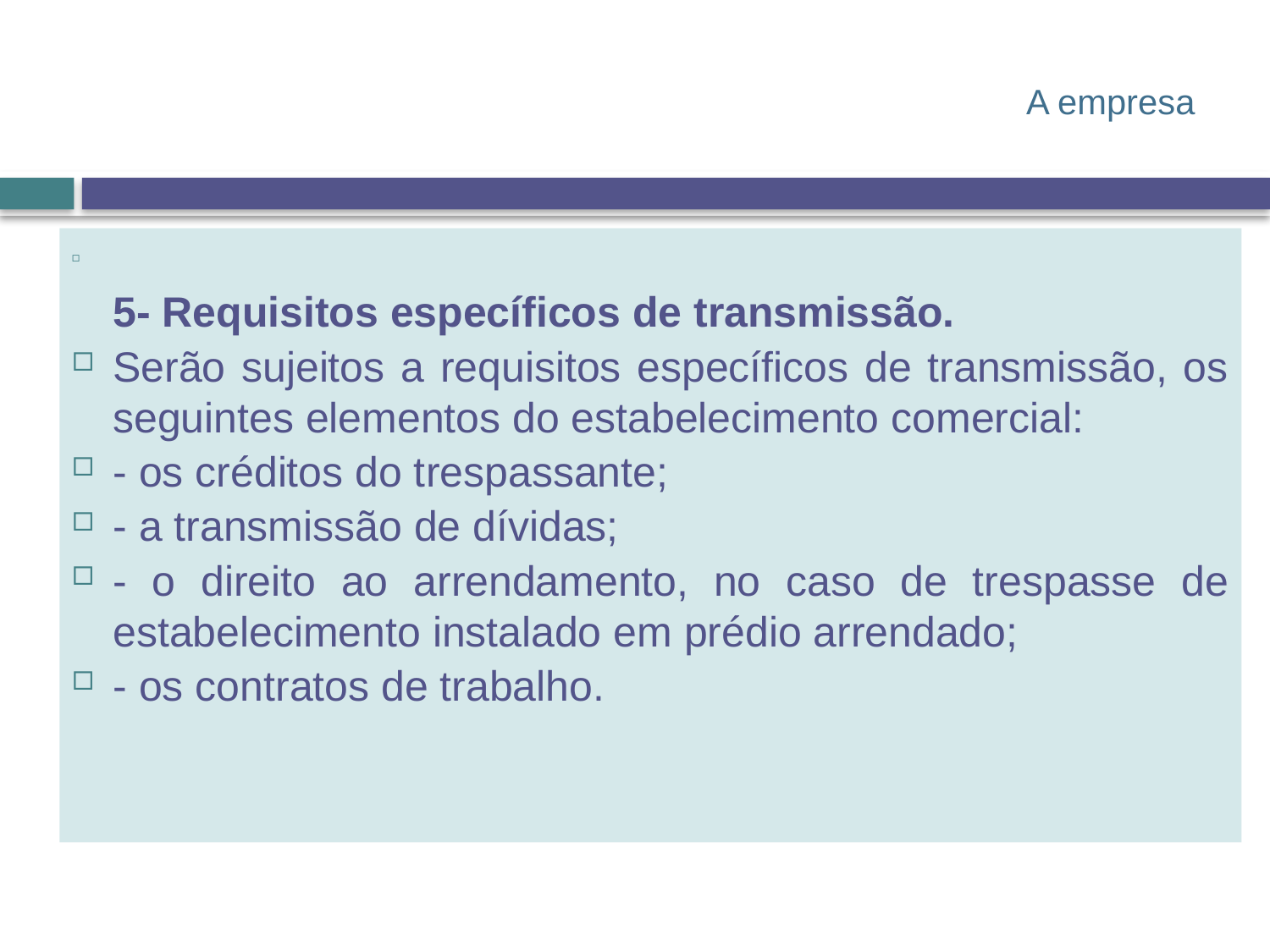

# A empresa
	5. Os elementos do estabelecimento comercial sujeit 5- Requisitos específicos de transmissão.
Serão sujeitos a requisitos específicos de transmissão, os seguintes elementos do estabelecimento comercial:
- os créditos do trespassante;
- a transmissão de dívidas;
- o direito ao arrendamento, no caso de trespasse de estabelecimento instalado em prédio arrendado;
- os contratos de trabalho.